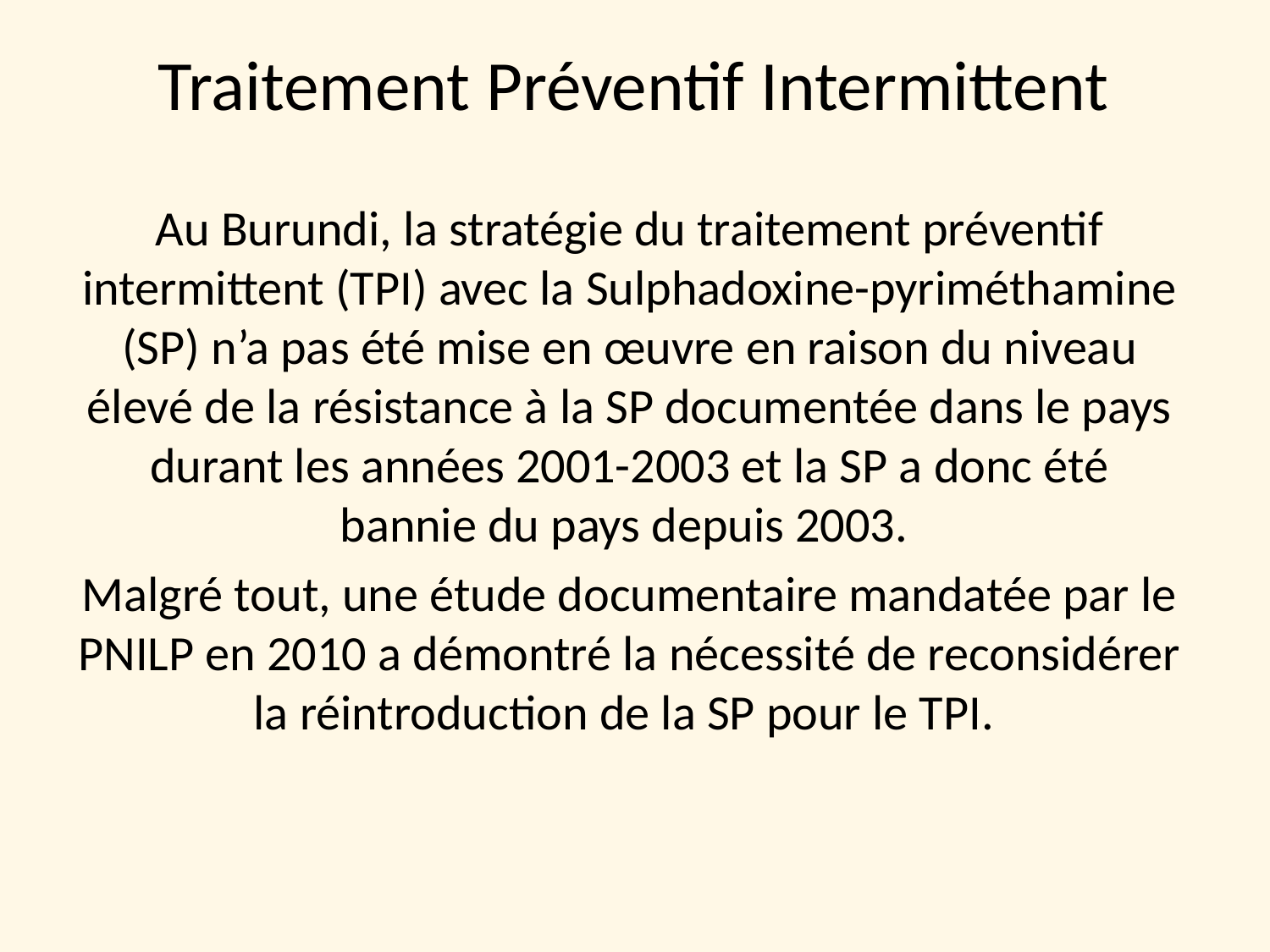

# Traitement Préventif Intermittent
Au Burundi, la stratégie du traitement préventif intermittent (TPI) avec la Sulphadoxine-pyriméthamine (SP) n’a pas été mise en œuvre en raison du niveau élevé de la résistance à la SP documentée dans le pays durant les années 2001-2003 et la SP a donc été bannie du pays depuis 2003.
Malgré tout, une étude documentaire mandatée par le PNILP en 2010 a démontré la nécessité de reconsidérer la réintroduction de la SP pour le TPI.